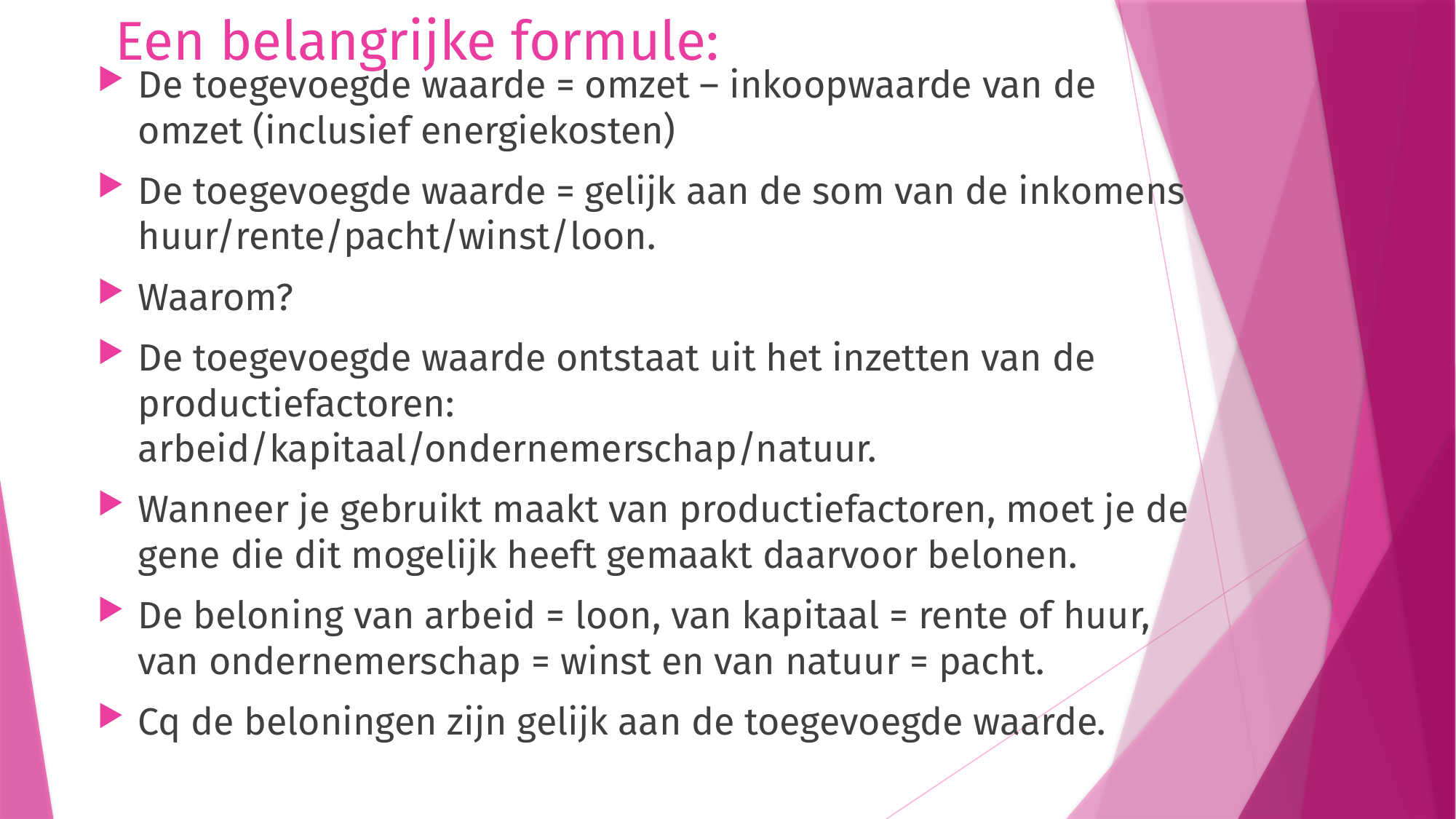

# Een belangrijke formule:
De toegevoegde waarde = omzet – inkoopwaarde van de omzet (inclusief energiekosten)
De toegevoegde waarde = gelijk aan de som van de inkomens huur/rente/pacht/winst/loon.
Waarom?
De toegevoegde waarde ontstaat uit het inzetten van de productiefactoren: arbeid/kapitaal/ondernemerschap/natuur.
Wanneer je gebruikt maakt van productiefactoren, moet je de gene die dit mogelijk heeft gemaakt daarvoor belonen.
De beloning van arbeid = loon, van kapitaal = rente of huur, van ondernemerschap = winst en van natuur = pacht.
Cq de beloningen zijn gelijk aan de toegevoegde waarde.